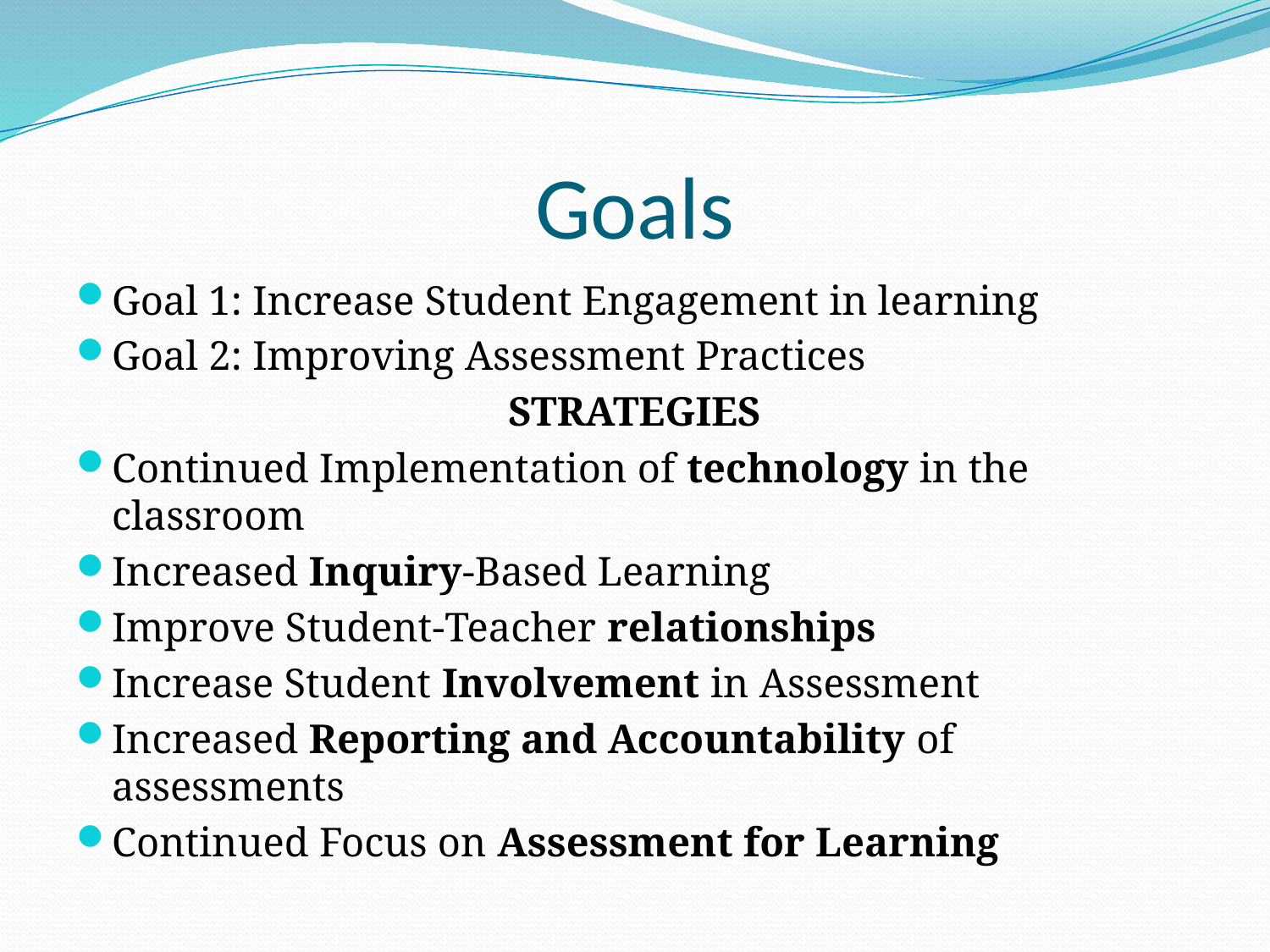

# Goals
Goal 1: Increase Student Engagement in learning
Goal 2: Improving Assessment Practices
STRATEGIES
Continued Implementation of technology in the classroom
Increased Inquiry-Based Learning
Improve Student-Teacher relationships
Increase Student Involvement in Assessment
Increased Reporting and Accountability of assessments
Continued Focus on Assessment for Learning